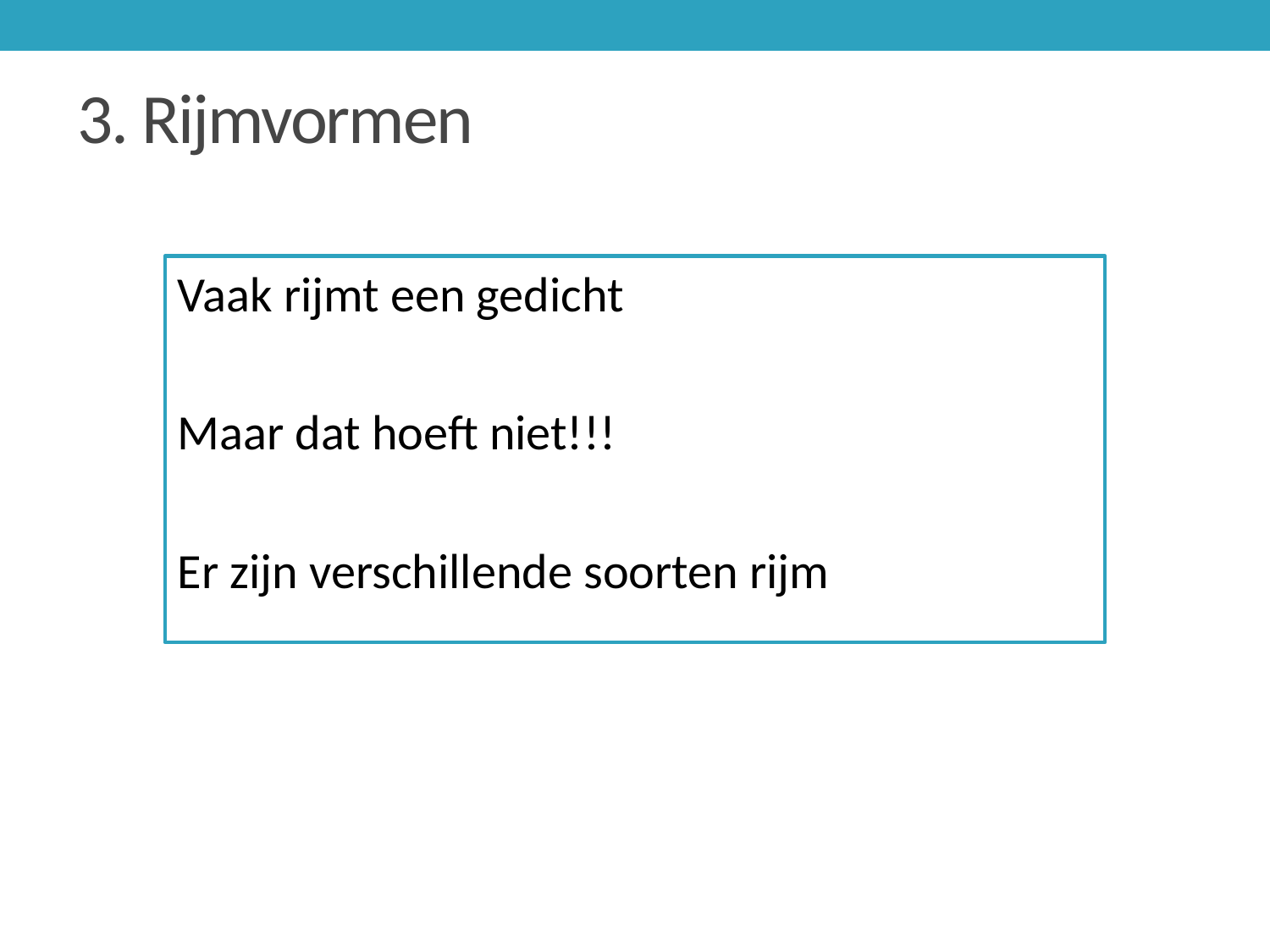

# 3. Rijmvormen
Vaak rijmt een gedicht

Maar dat hoeft niet!!!

Er zijn verschillende soorten rijm